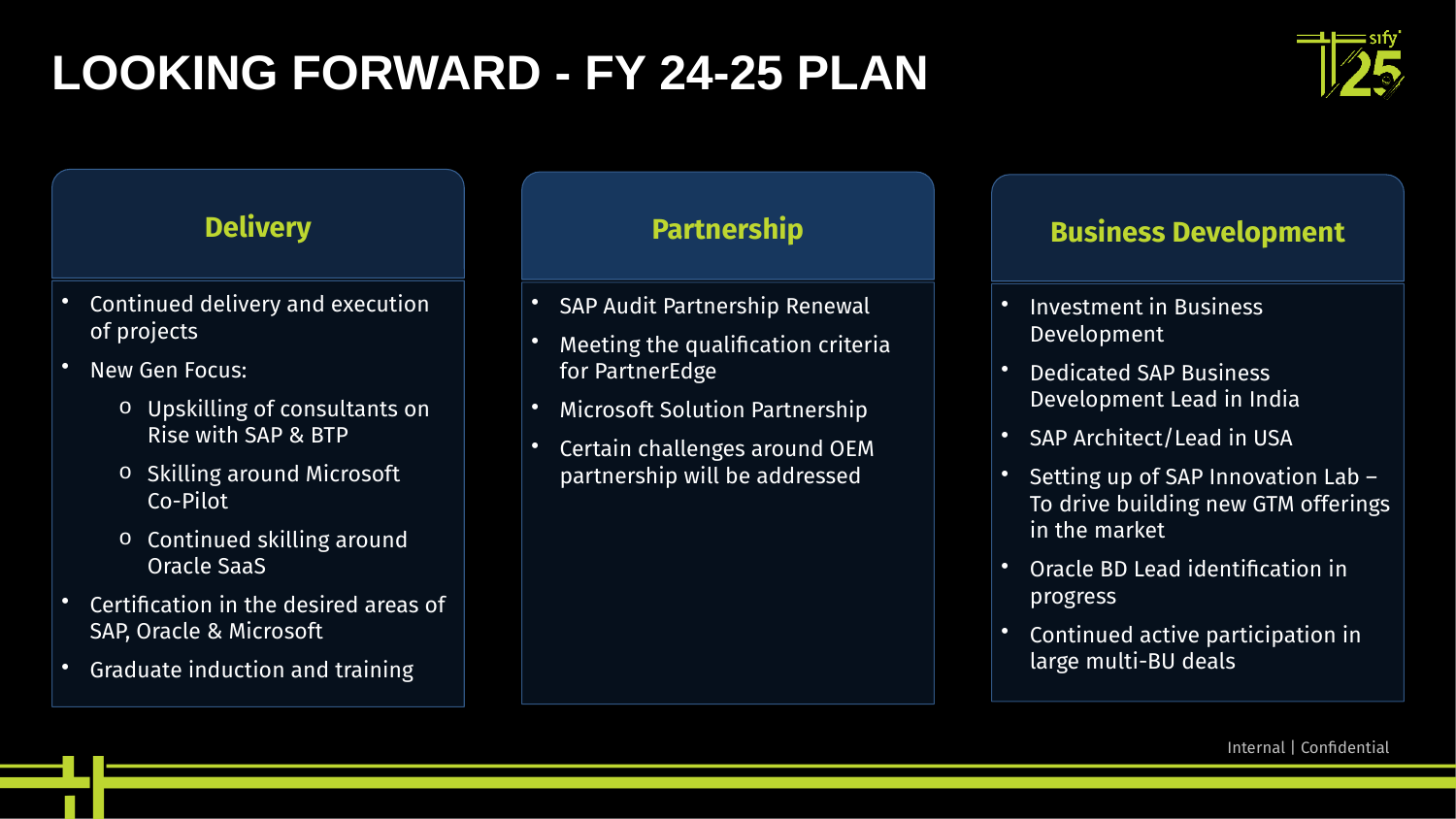

# LOOKING FORWARD - FY 24-25 PLAN
Delivery
Continued delivery and execution of projects
New Gen Focus:
Upskilling of consultants on Rise with SAP & BTP
Skilling around Microsoft
Co-Pilot
Continued skilling around Oracle SaaS
Certification in the desired areas of SAP, Oracle & Microsoft
Graduate induction and training

Partnership
SAP Audit Partnership Renewal
Meeting the qualification criteria for PartnerEdge
Microsoft Solution Partnership
Certain challenges around OEM partnership will be addressed

Business Development
Investment in Business Development
Dedicated SAP Business Development Lead in India
SAP Architect/Lead in USA
Setting up of SAP Innovation Lab – To drive building new GTM offerings in the market
Oracle BD Lead identification in progress
Continued active participation in large multi-BU deals